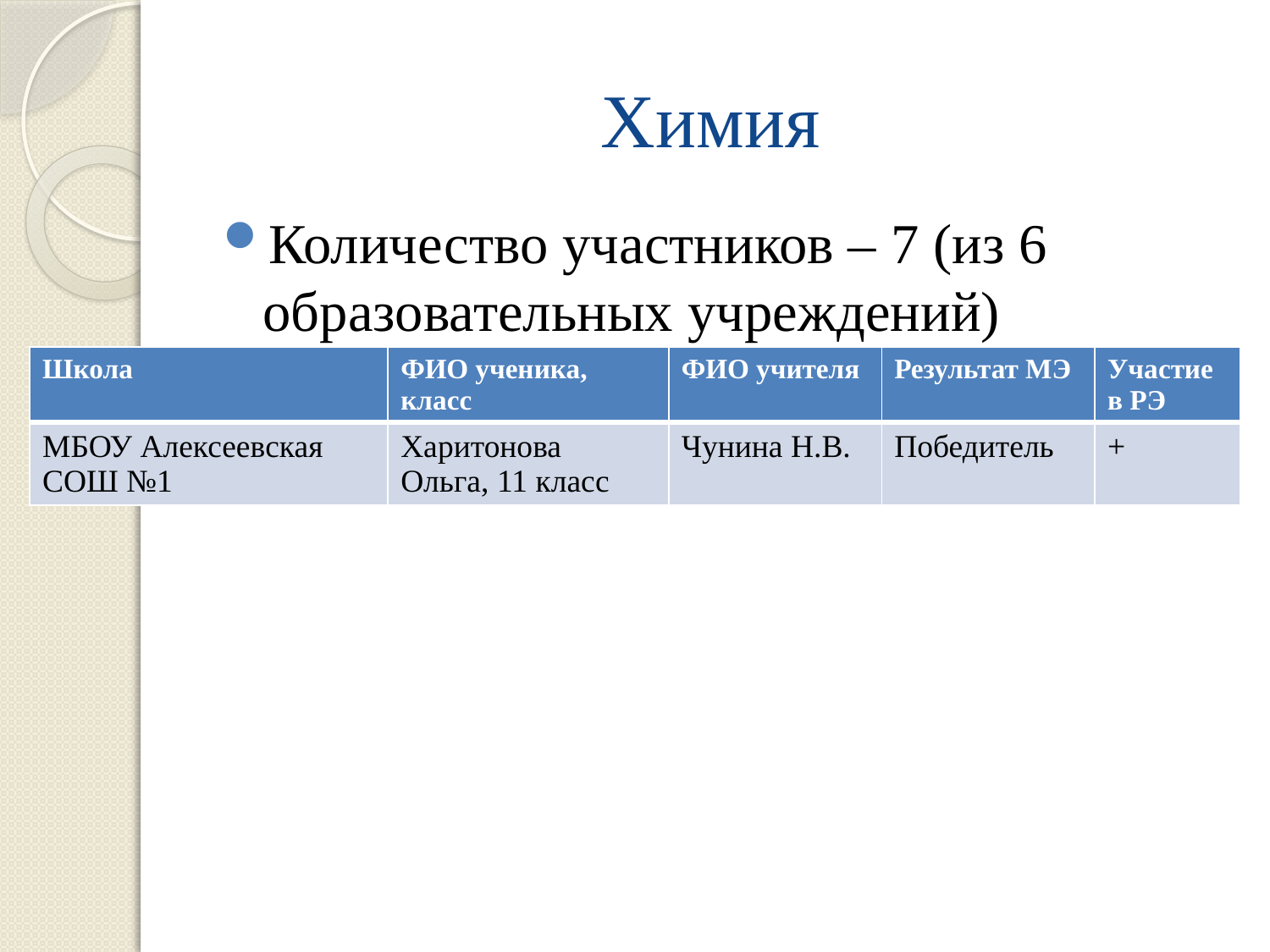

# Химия
Количество участников – 7 (из 6 образовательных учреждений)
| Школа | ФИО ученика, класс | ФИО учителя | Результат МЭ | Участие в РЭ |
| --- | --- | --- | --- | --- |
| МБОУ Алексеевская СОШ №1 | Харитонова Ольга, 11 класс | Чунина Н.В. | Победитель | + |